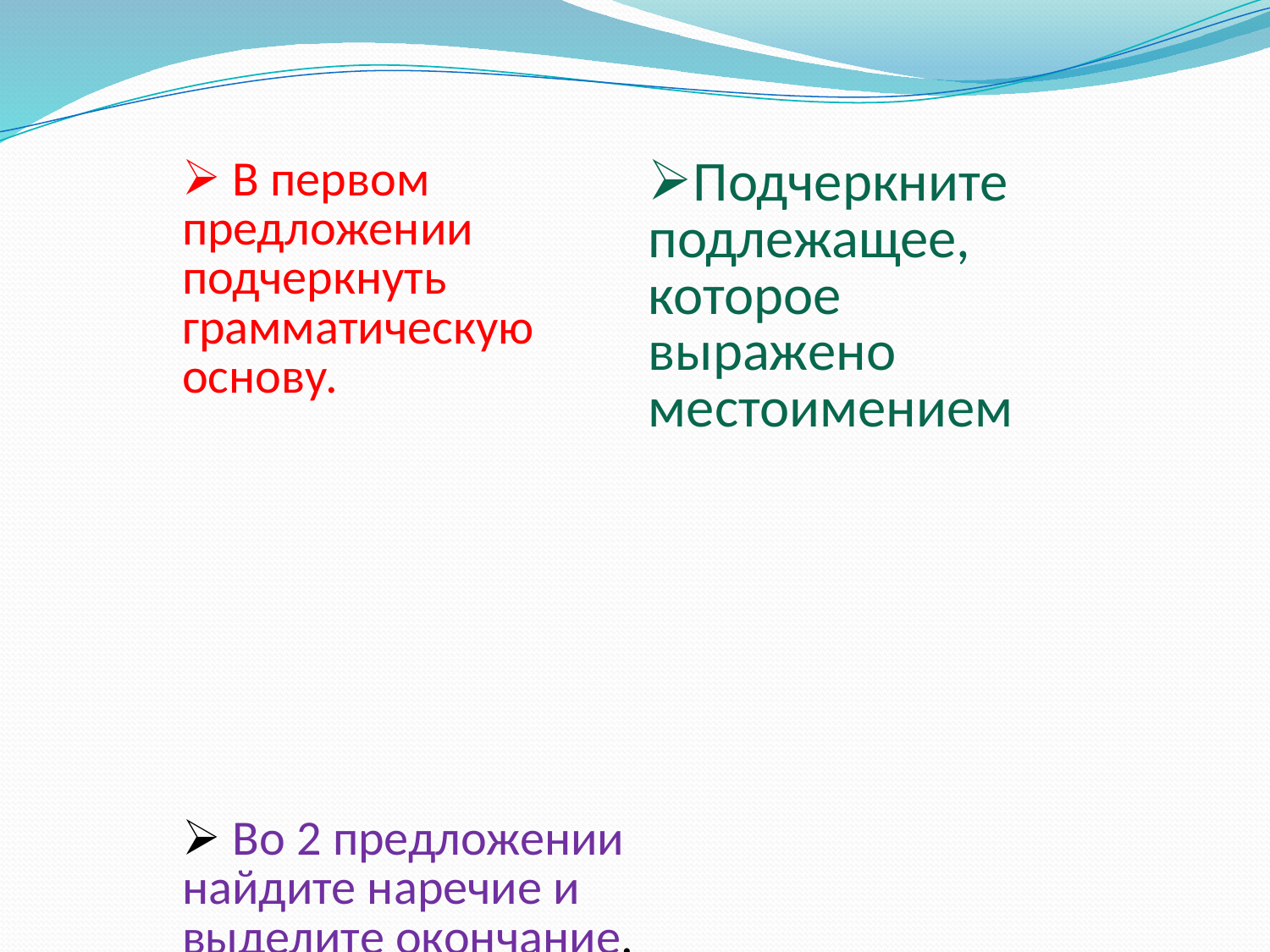

#
| В первом предложении подчеркнуть грамматическую основу. | Подчеркните подлежащее, которое выражено местоимением |
| --- | --- |
|  |  |
| Во 2 предложении найдите наречие и выделите окончание. |  |